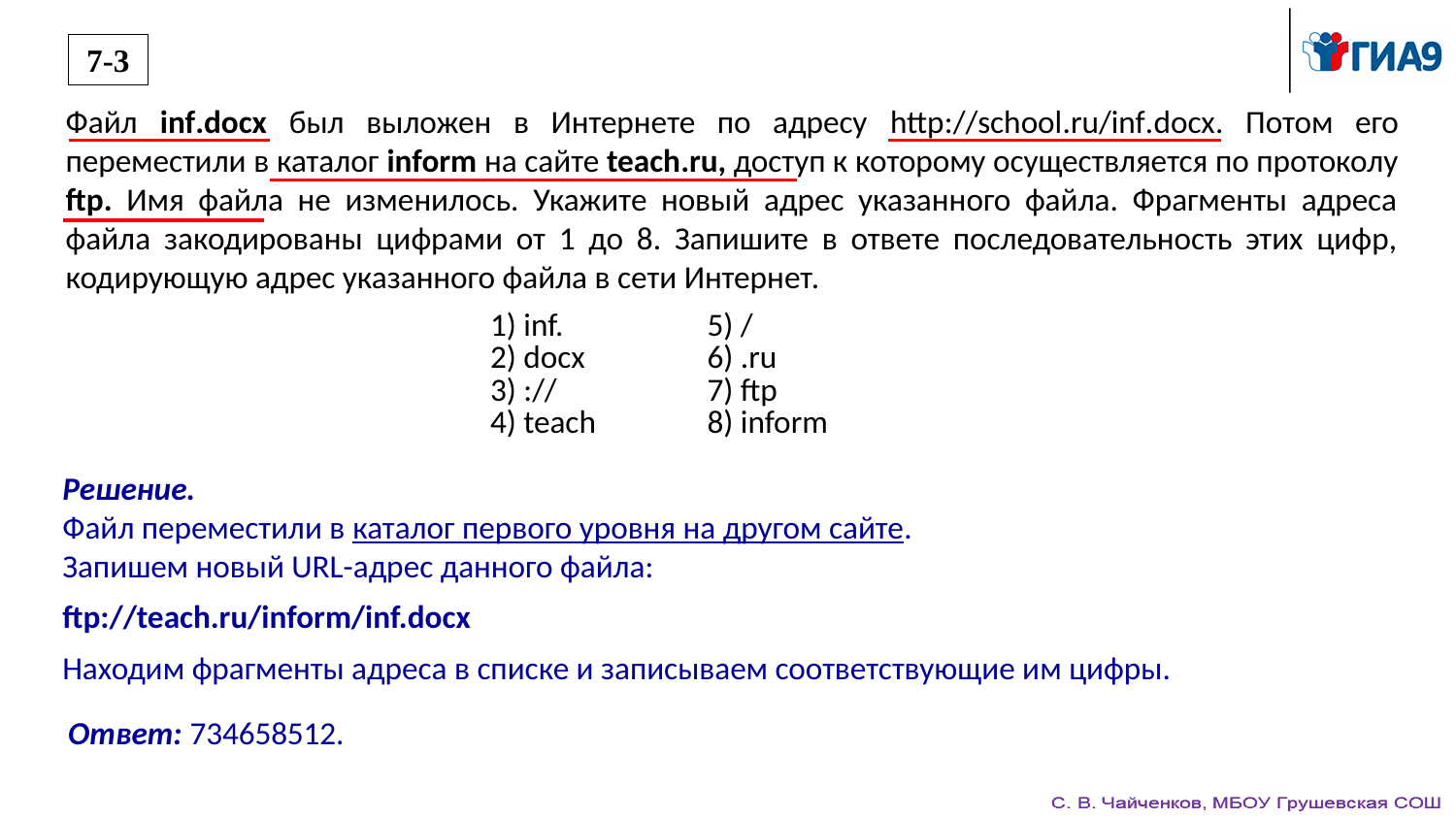

7-3
Файл inf.docx был выложен в Интернете по адресу http://school.ru/inf.docx. Потом его переместили в каталог inform на сайте teach.ru, доступ к которому осуществляется по протоколу ftp. Имя файла не изменилось. Укажите новый адрес указанного файла. Фрагменты адреса файла закодированы цифрами от 1 до 8. Запишите в ответе последовательность этих цифр, кодирующую адрес указанного файла в сети Интернет.
| 1) inf. 2) docx 3) :// 4) teach | 5) / 6) .ru 7) ftp 8) inform |
| --- | --- |
Решение.
Файл переместили в каталог первого уровня на другом сайте.
Запишем новый URL-адрес данного файла:
ftp://teach.ru/inform/inf.docx
Находим фрагменты адреса в списке и записываем соответствующие им цифры.
Ответ: 734658512.